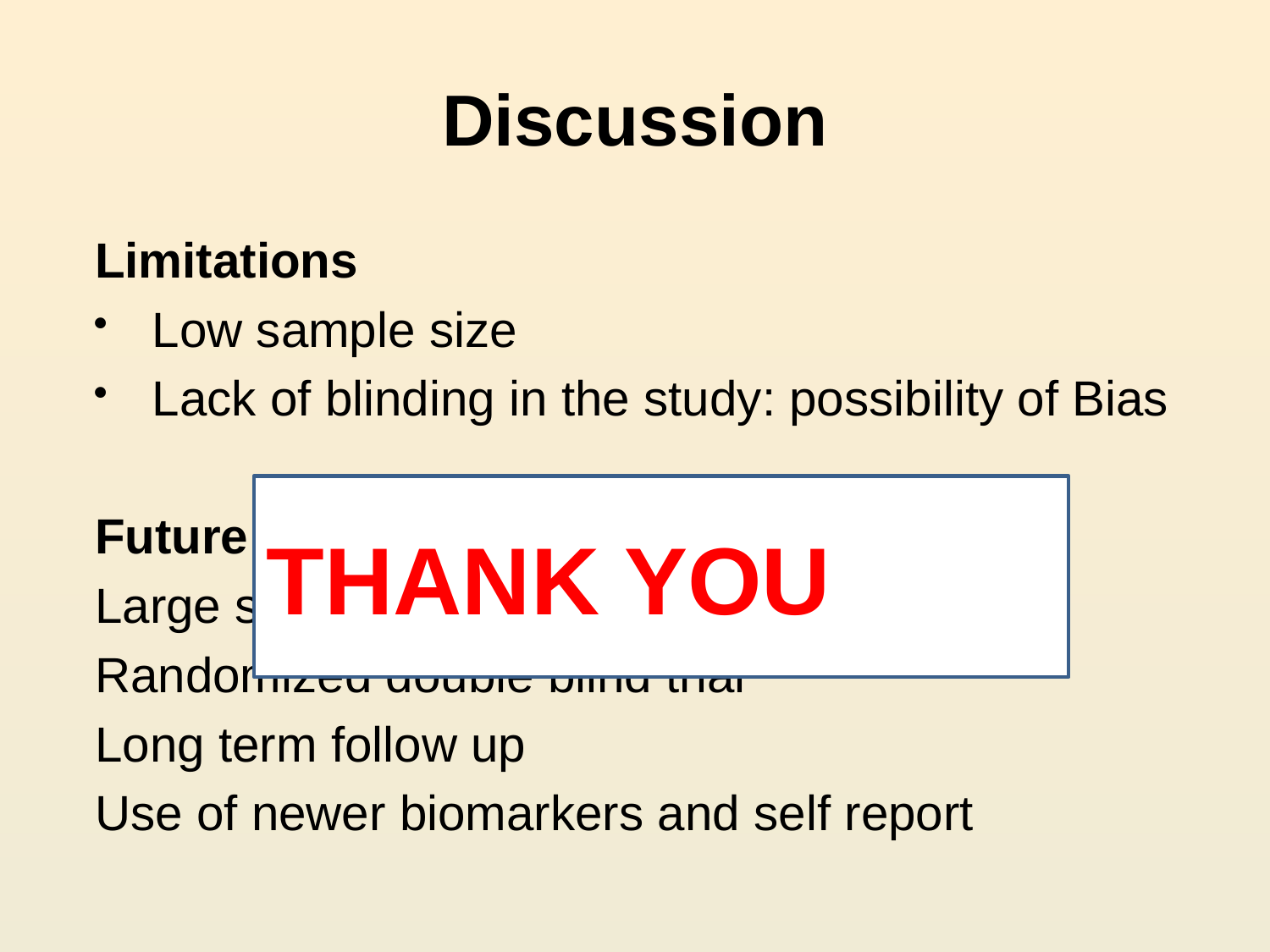

# Discussion
Limitations
Low sample size
Lack of blinding in the study: possibility of Bias

Future directions
Large sample size
Randomized double blind trial
Long term follow up
Use of newer biomarkers and self report
THANK YOU